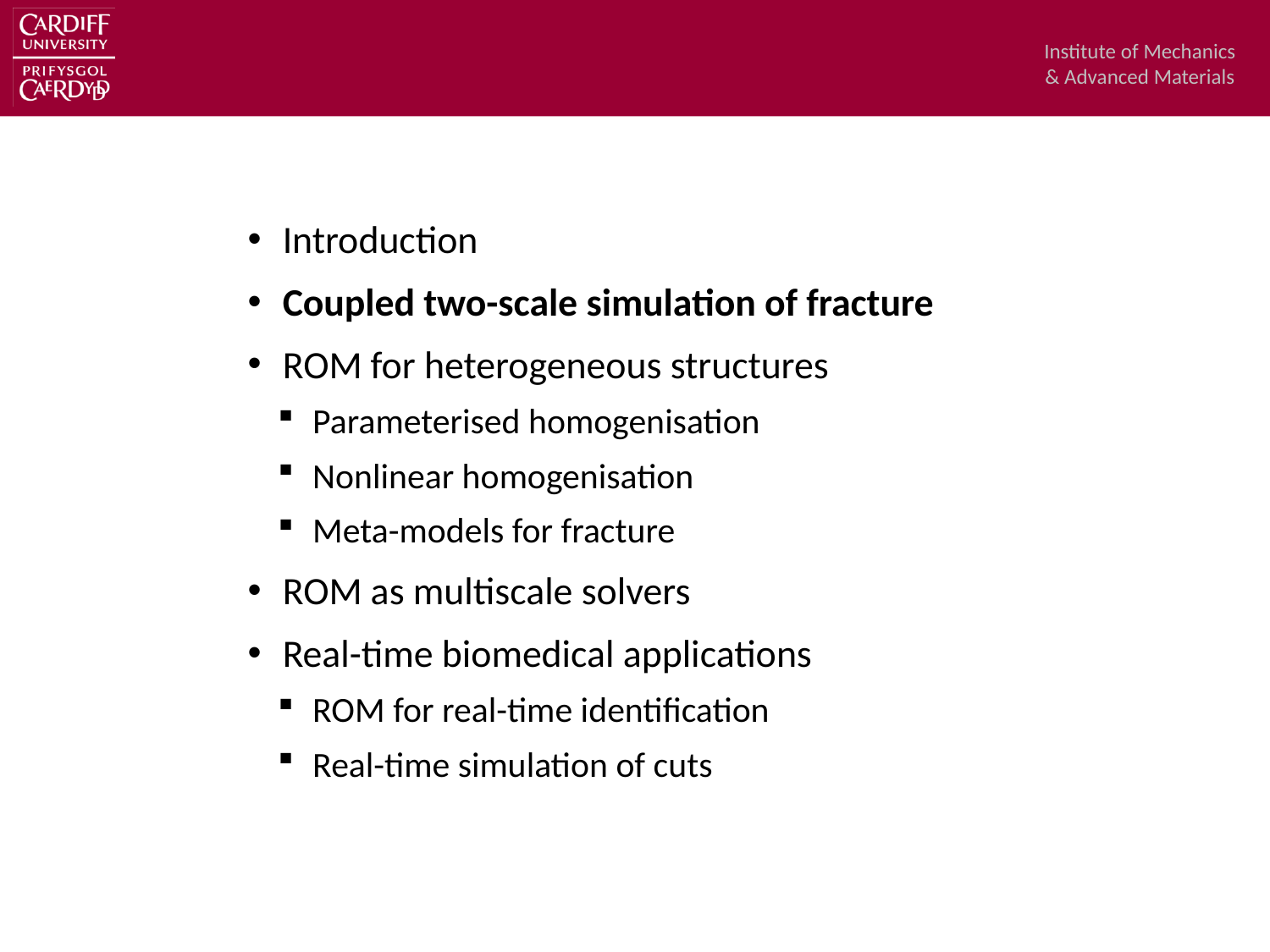

Introduction
Coupled two-scale simulation of fracture
ROM for heterogeneous structures
Parameterised homogenisation
Nonlinear homogenisation
Meta-models for fracture
ROM as multiscale solvers
Real-time biomedical applications
ROM for real-time identification
Real-time simulation of cuts